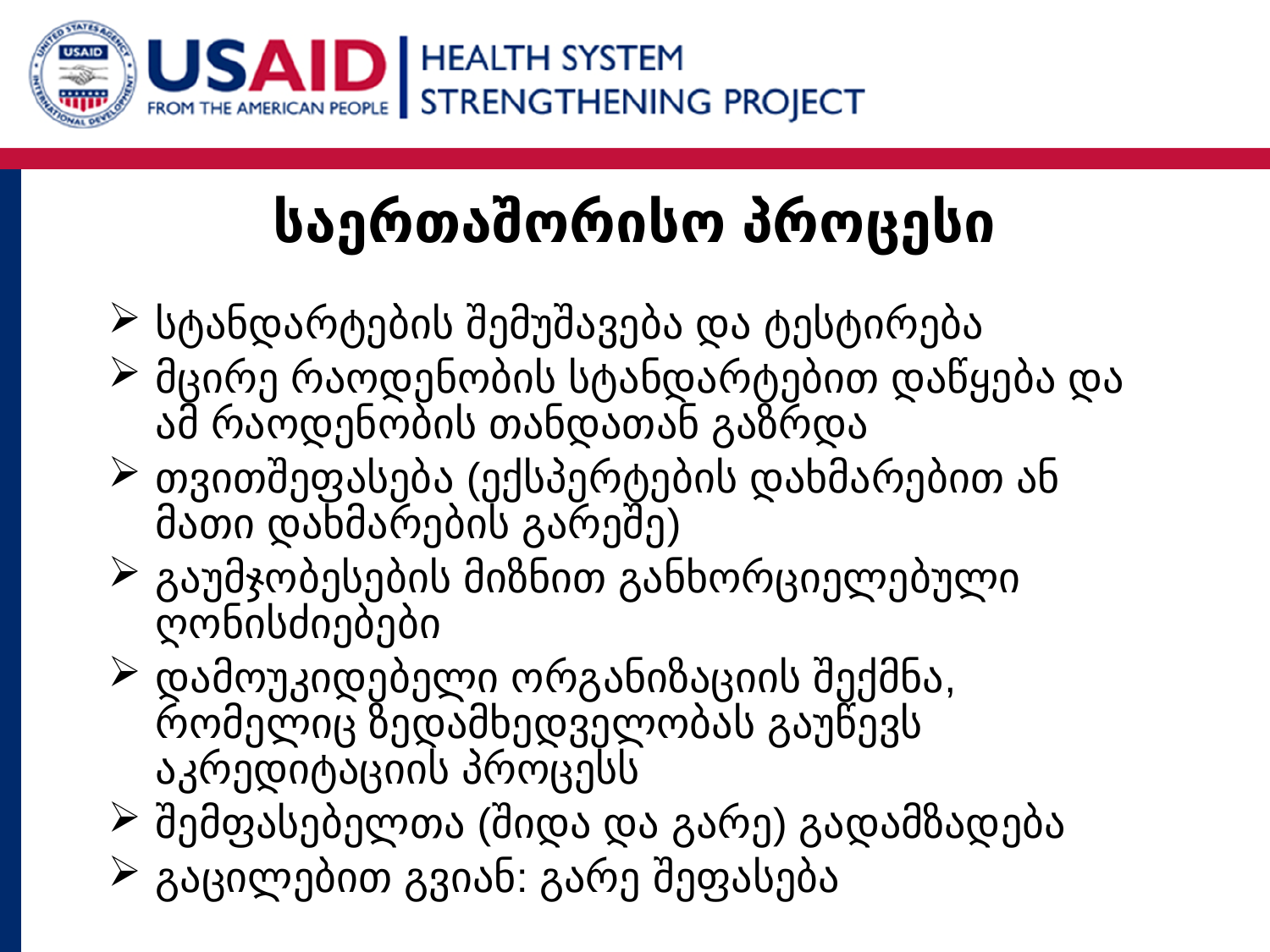

# საერთაშორისო პროცესი

სტანდარტების შემუშავება და ტესტირება
მცირე რაოდენობის სტანდარტებით დაწყება და ამ რაოდენობის თანდათან გაზრდა
თვითშეფასება (ექსპერტების დახმარებით ან მათი დახმარების გარეშე)
გაუმჯობესების მიზნით განხორციელებული ღონისძიებები
დამოუკიდებელი ორგანიზაციის შექმნა, რომელიც ზედამხედველობას გაუწევს აკრედიტაციის პროცესს
შემფასებელთა (შიდა და გარე) გადამზადება
გაცილებით გვიან: გარე შეფასება